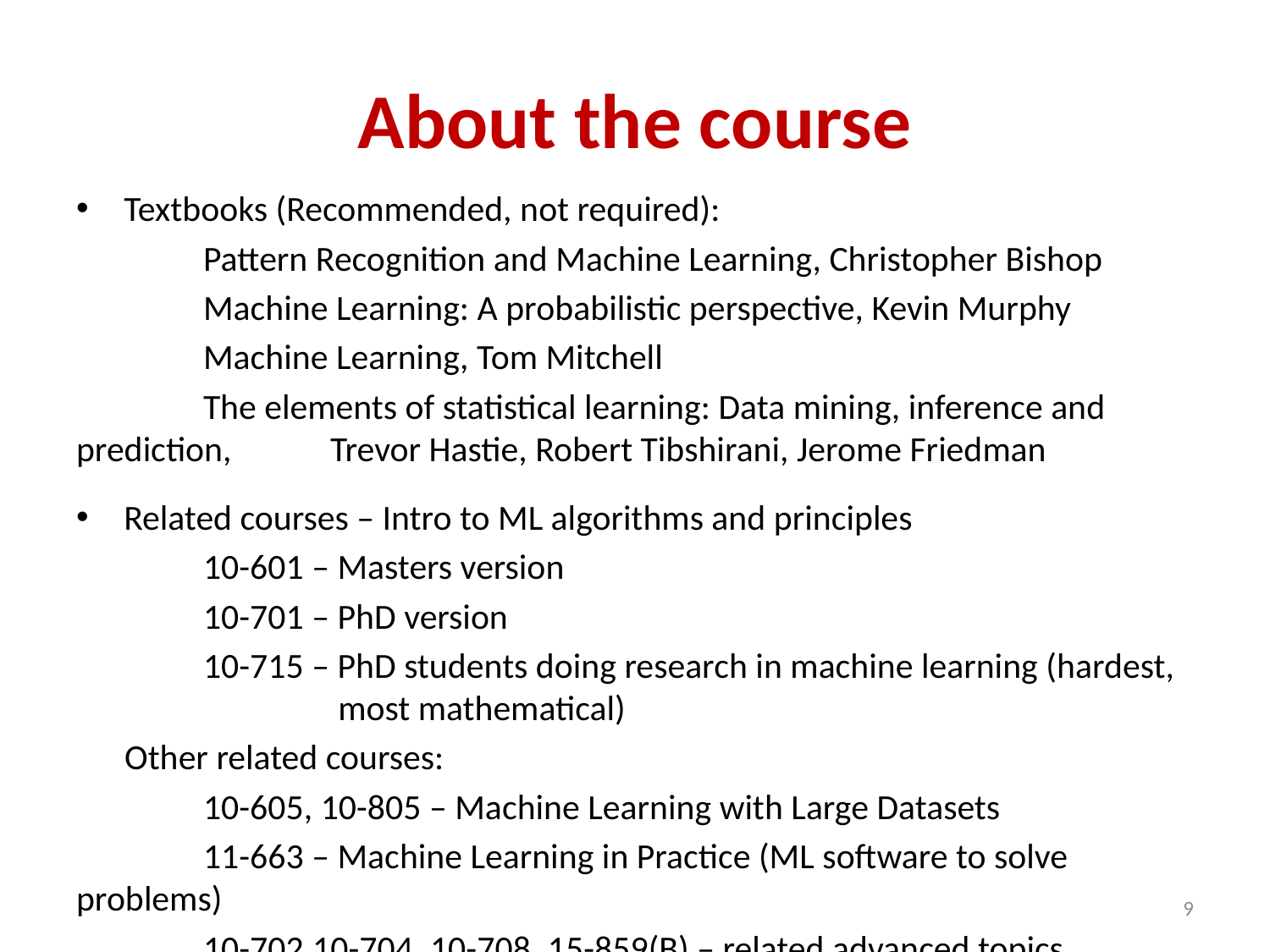

# About the course
Textbooks (Recommended, not required):
     	Pattern Recognition and Machine Learning, Christopher Bishop
	Machine Learning: A probabilistic perspective, Kevin Murphy
	Machine Learning, Tom Mitchell
	The elements of statistical learning: Data mining, inference and prediction, 	Trevor Hastie, Robert Tibshirani, Jerome Friedman

Related courses – Intro to ML algorithms and principles
	10-601 – Masters version
	10-701 – PhD version
	10-715 – PhD students doing research in machine learning (hardest, 		 most mathematical)
      Other related courses:
	10-605, 10-805 – Machine Learning with Large Datasets
	11-663 – Machine Learning in Practice (ML software to solve problems)
	10-702,10-704, 10-708, 15-859(B) – related advanced topics
9